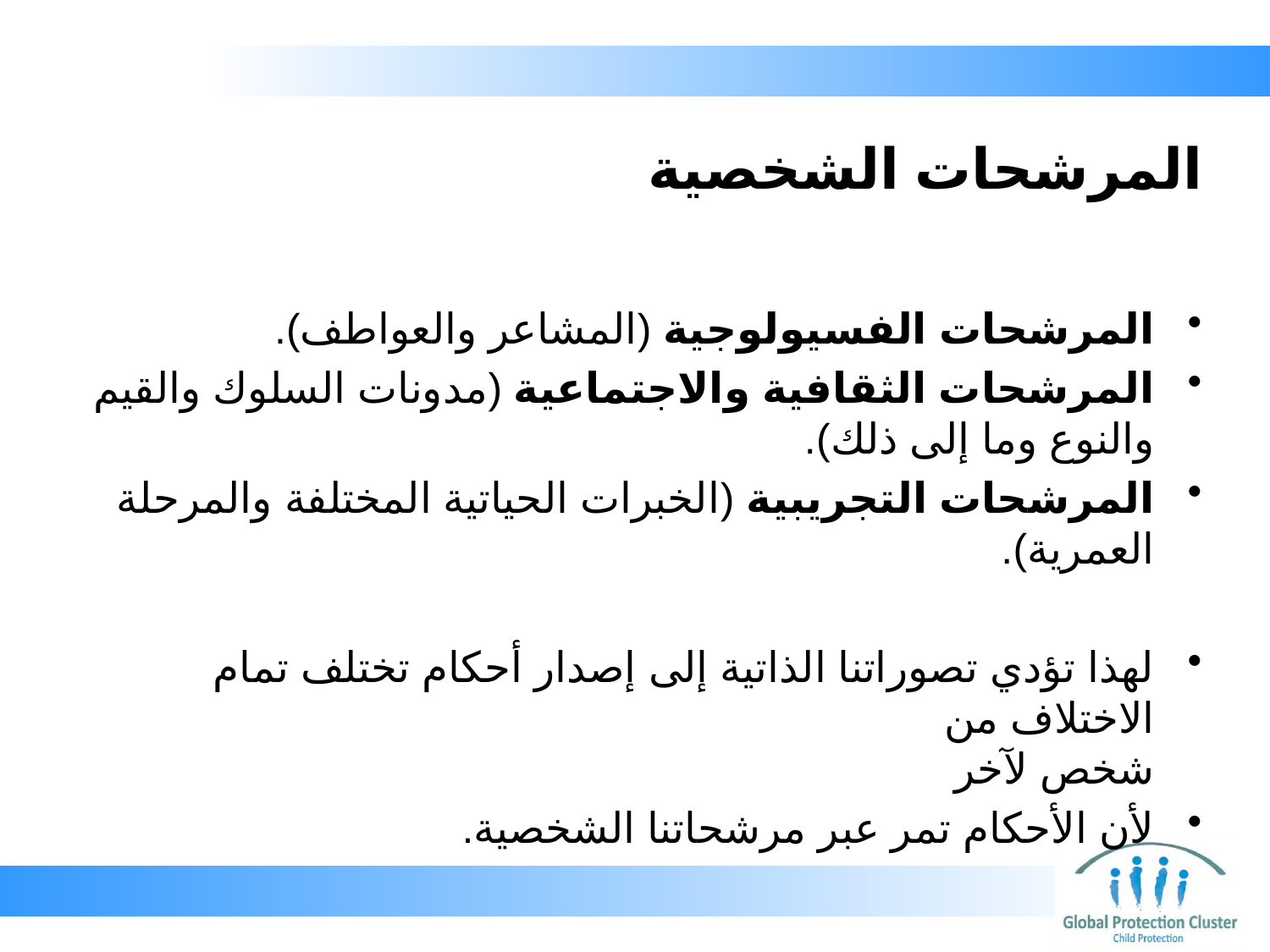

# المرشحات الشخصية

المرشحات الفسيولوجية (المشاعر والعواطف).
المرشحات الثقافية والاجتماعية (مدونات السلوك والقيم والنوع وما إلى ذلك).
المرشحات التجريبية (الخبرات الحياتية المختلفة والمرحلة العمرية).

لهذا تؤدي تصوراتنا الذاتية إلى إصدار أحكام تختلف تمام الاختلاف من
شخص لآخر
لأن الأحكام تمر عبر مرشحاتنا الشخصية.

 المصدر: Working with Children and their Environment